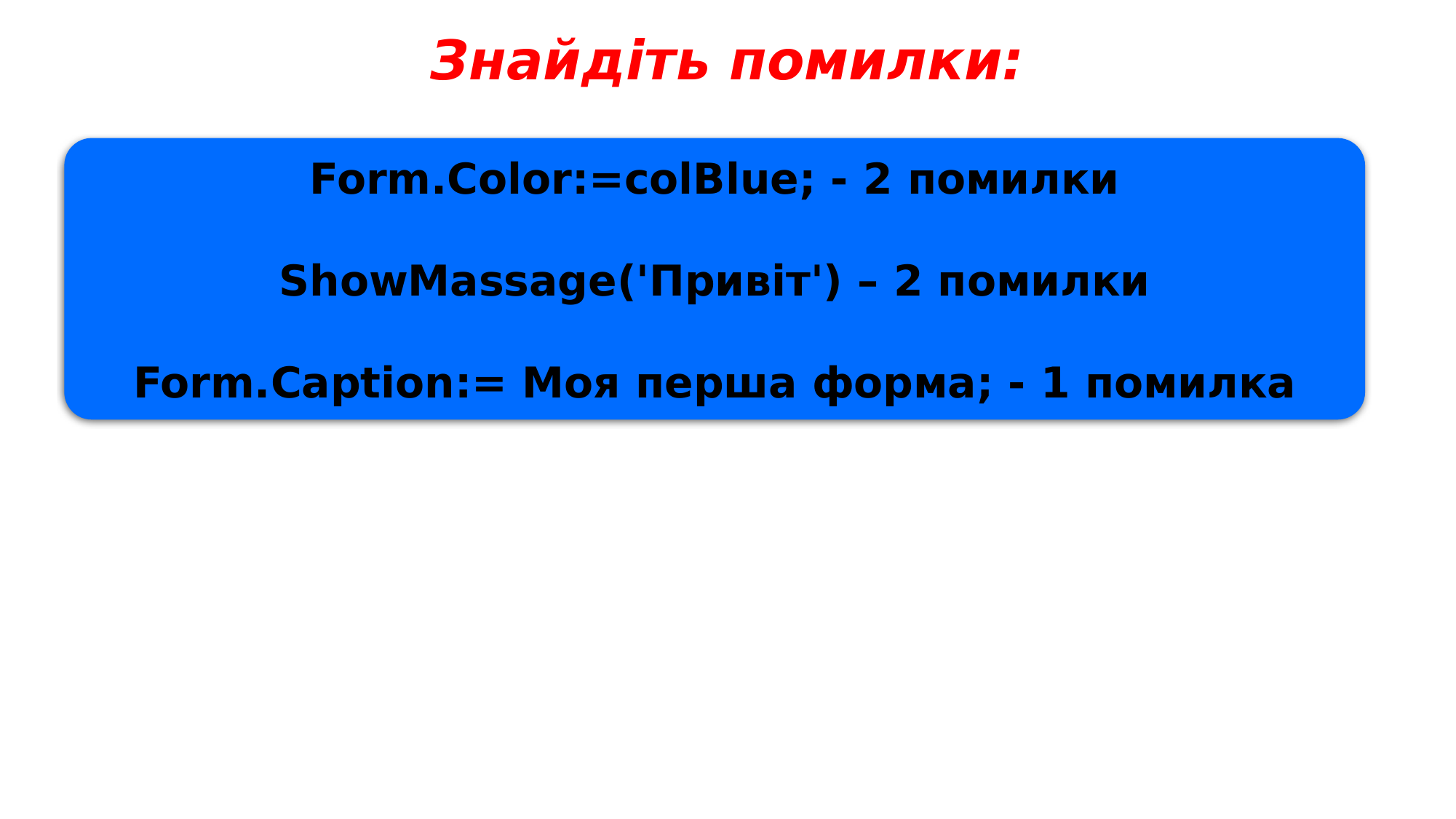

# Знайдіть помилки:
Form.Color:=colBlue; - 2 помилки

ShowMassage('Привіт') – 2 помилки

Form.Caption:= Моя перша форма; - 1 помилка